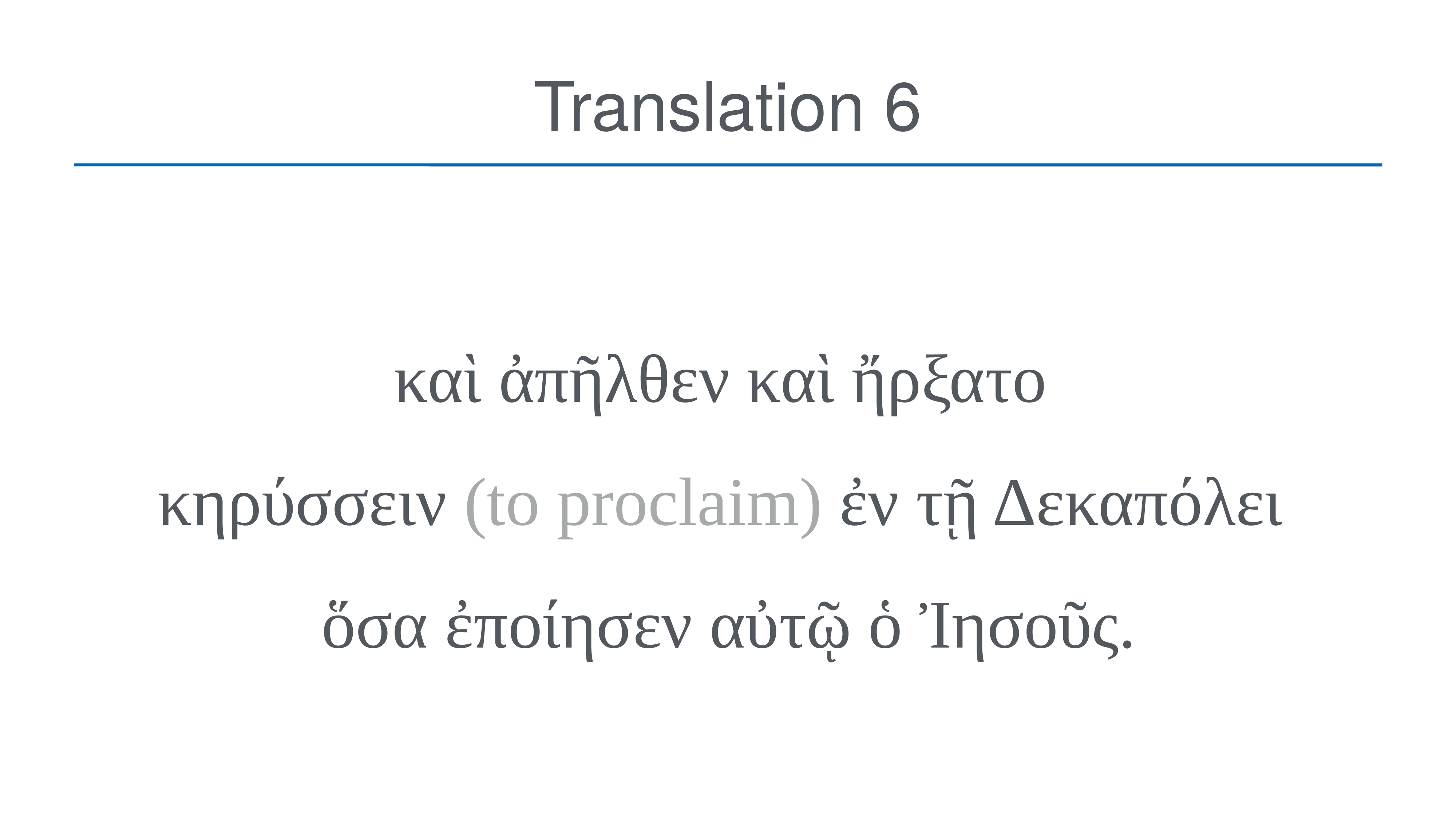

# Translation 6
καὶ ἀπῆλθεν καὶ ἤρξατο
κηρύσσειν (to proclaim) ἐν τῇ Δεκαπόλει
ὅσα ἐποίησεν αὐτῷ ὁ Ἰησοῦς.